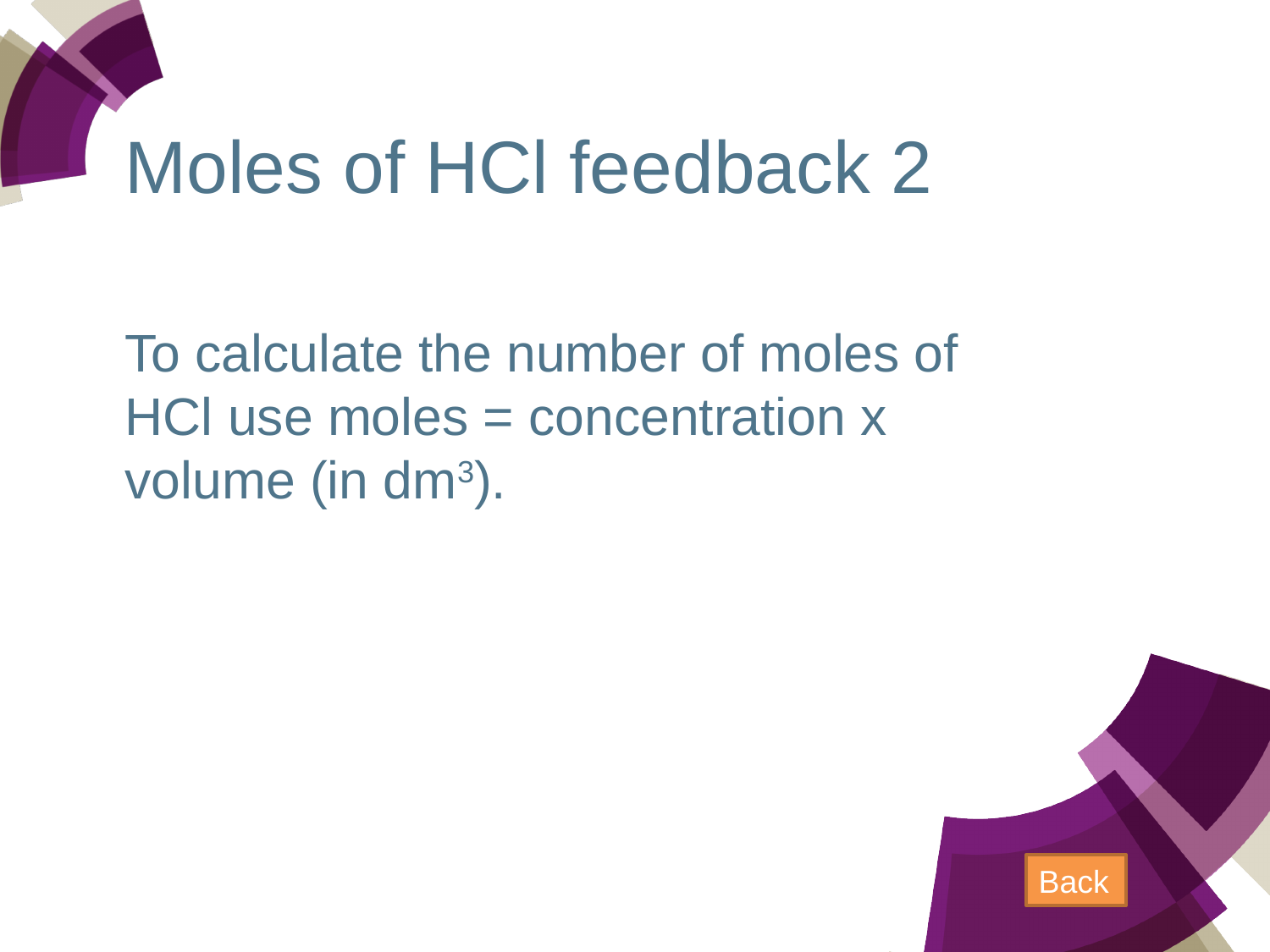

# Moles of HCl feedback 2
To calculate the number of moles of HCl use moles = concentration x volume (in dm3).
Back